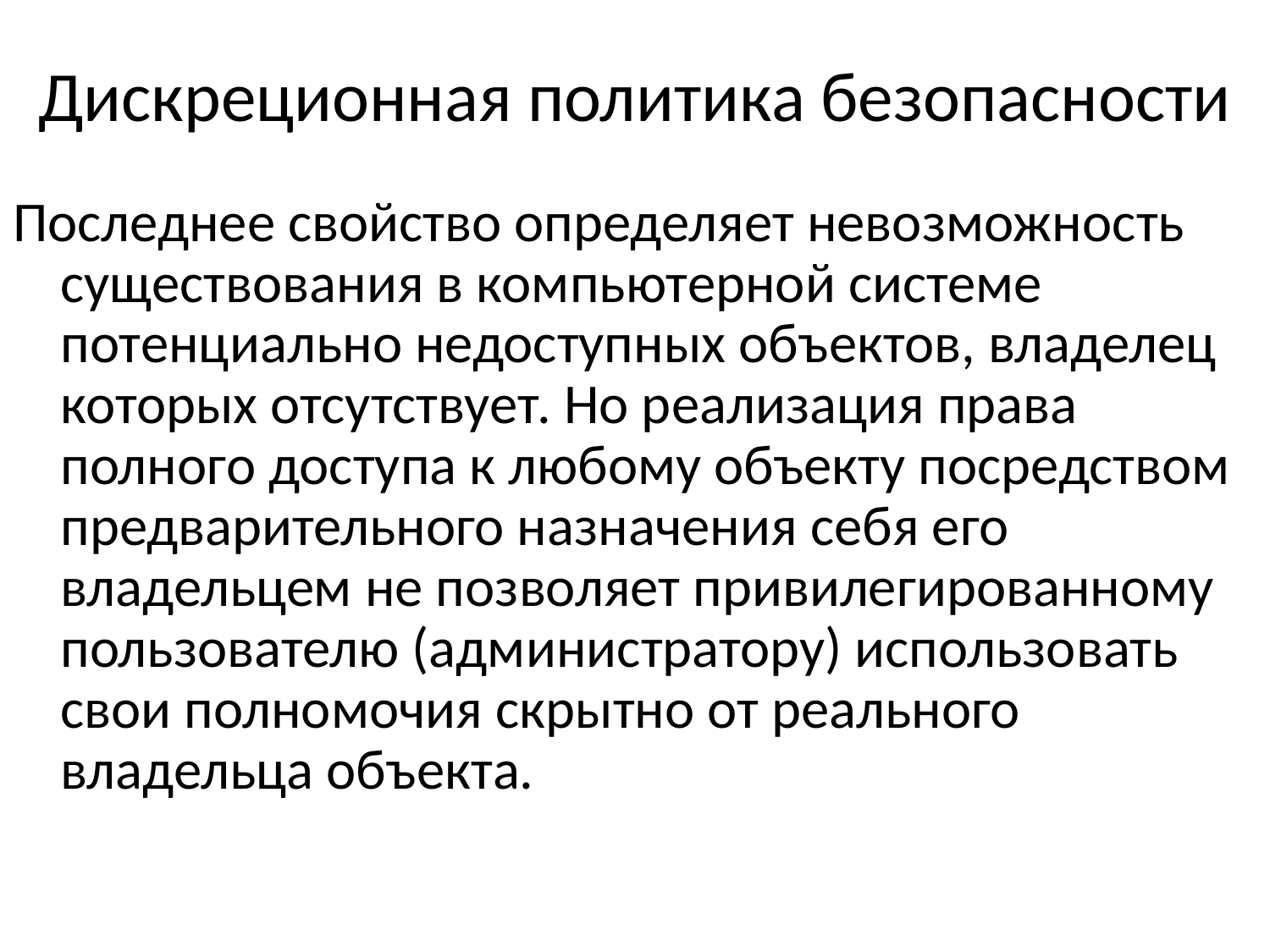

# Дискреционная политика безопасности
Последнее свойство определяет невозможность существования в компьютерной системе потенциально недоступных объектов, владелец которых отсутствует. Но реализация права полного доступа к любому объекту посредством предварительного назначения себя его владельцем не позволяет привилегированному пользователю (администратору) использовать свои полномочия скрытно от реального владельца объекта.